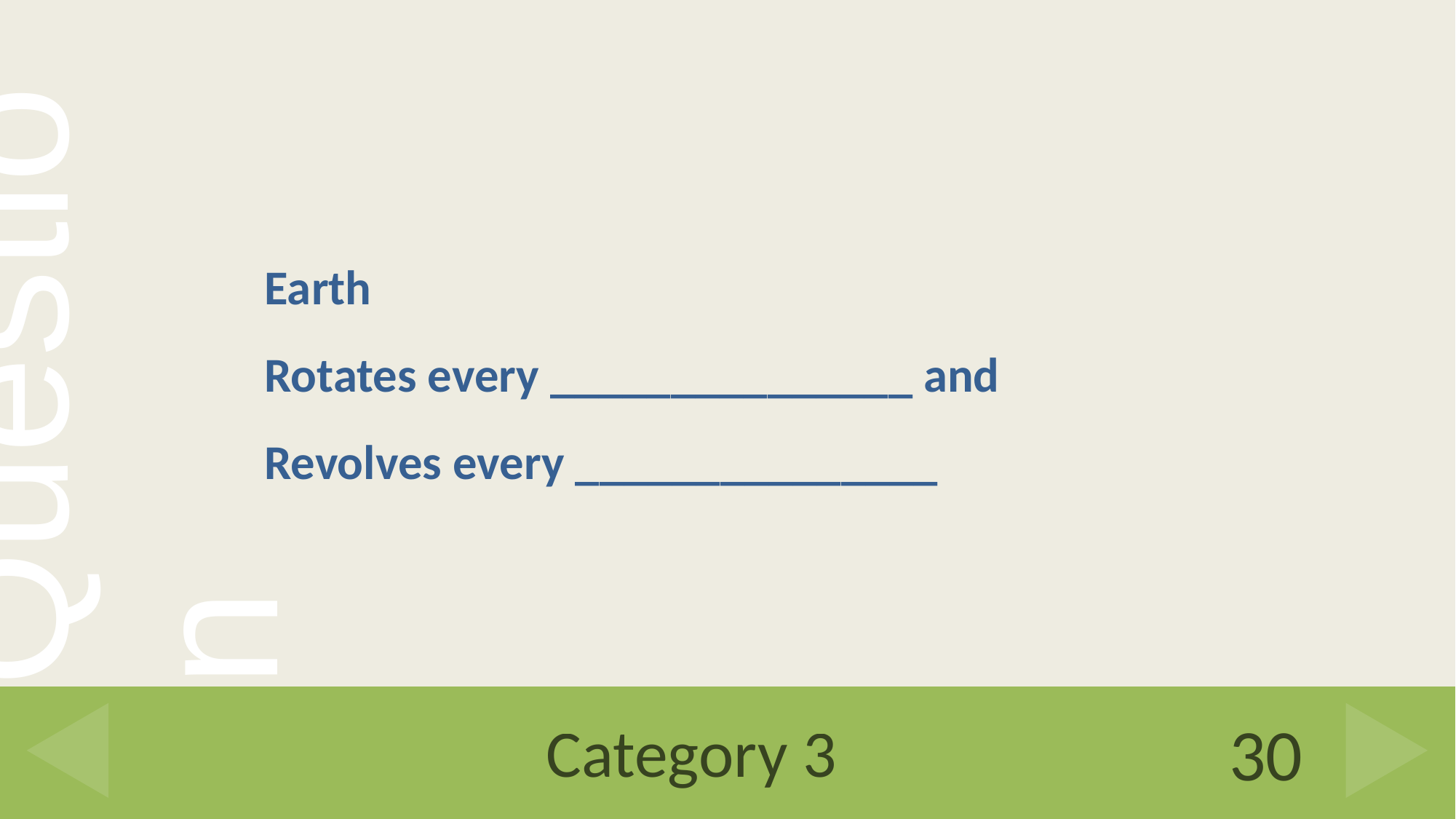

Earth
Rotates every _______________ and
Revolves every _______________
# Category 3
30